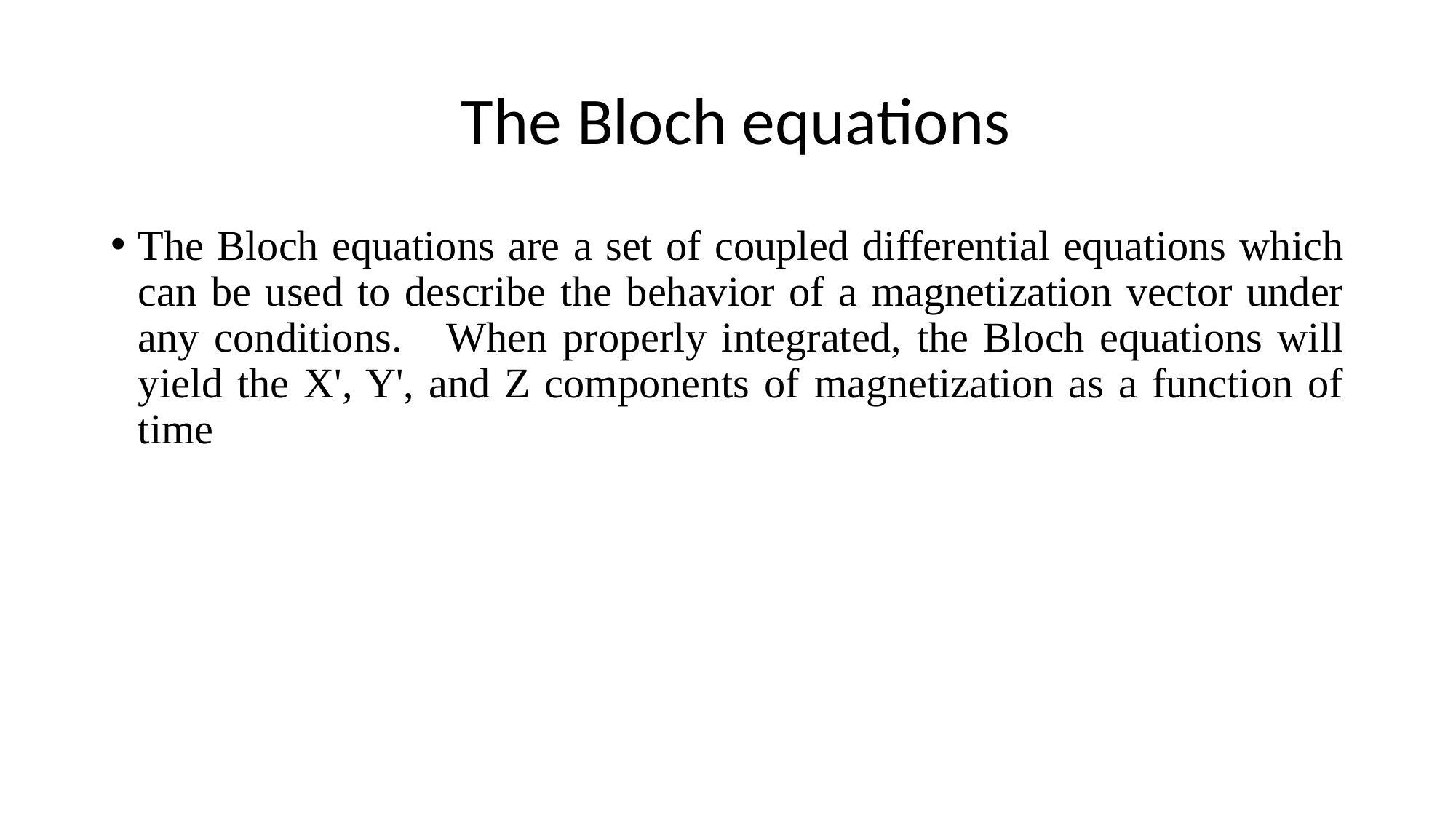

# The Bloch equations
The Bloch equations are a set of coupled differential equations which can be used to describe the behavior of a magnetization vector under any conditions.   When properly integrated, the Bloch equations will yield the X', Y', and Z components of magnetization as a function of time